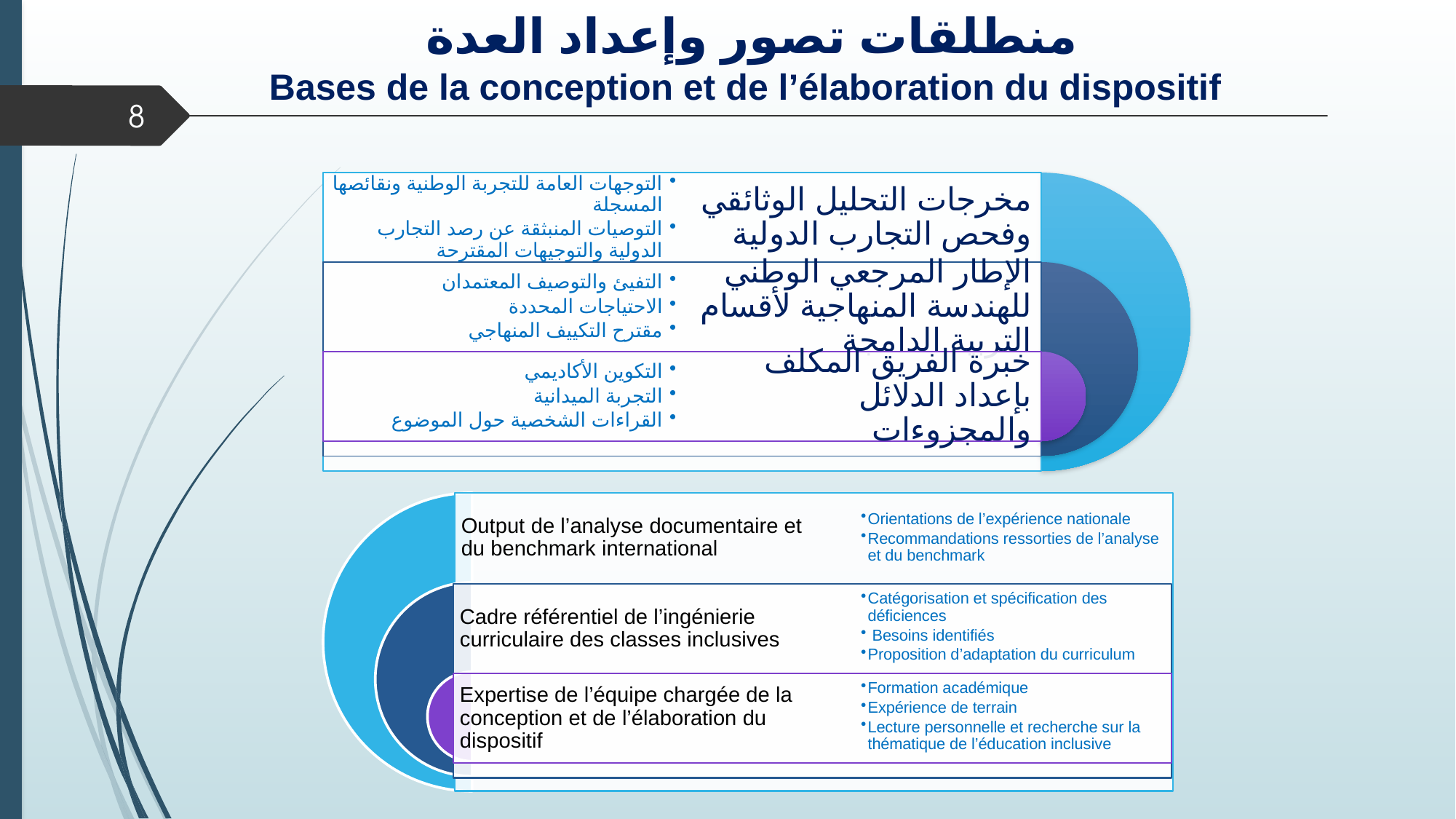

# منطلقات تصور وإعداد العدة Bases de la conception et de l’élaboration du dispositif
8
مخرجات التحليل الوثائقي وفحص التجارب الدولية
الإطار المرجعي الوطني للهندسة المنهاجية لأقسام التربية الدامجة
خبرة الفريق المكلف بإعداد الدلائل والمجزوءات
التوجهات العامة للتجربة الوطنية ونقائصها المسجلة
التوصيات المنبثقة عن رصد التجارب الدولية والتوجيهات المقترحة
التفيئ والتوصيف المعتمدان
الاحتياجات المحددة
مقترح التكييف المنهاجي
التكوين الأكاديمي
التجربة الميدانية
القراءات الشخصية حول الموضوع
Output de l’analyse documentaire et du benchmark international
Cadre référentiel de l’ingénierie curriculaire des classes inclusives
Expertise de l’équipe chargée de la conception et de l’élaboration du dispositif
Orientations de l’expérience nationale
Recommandations ressorties de l’analyse et du benchmark
Catégorisation et spécification des déficiences
 Besoins identifiés
Proposition d’adaptation du curriculum
Formation académique
Expérience de terrain
Lecture personnelle et recherche sur la thématique de l’éducation inclusive